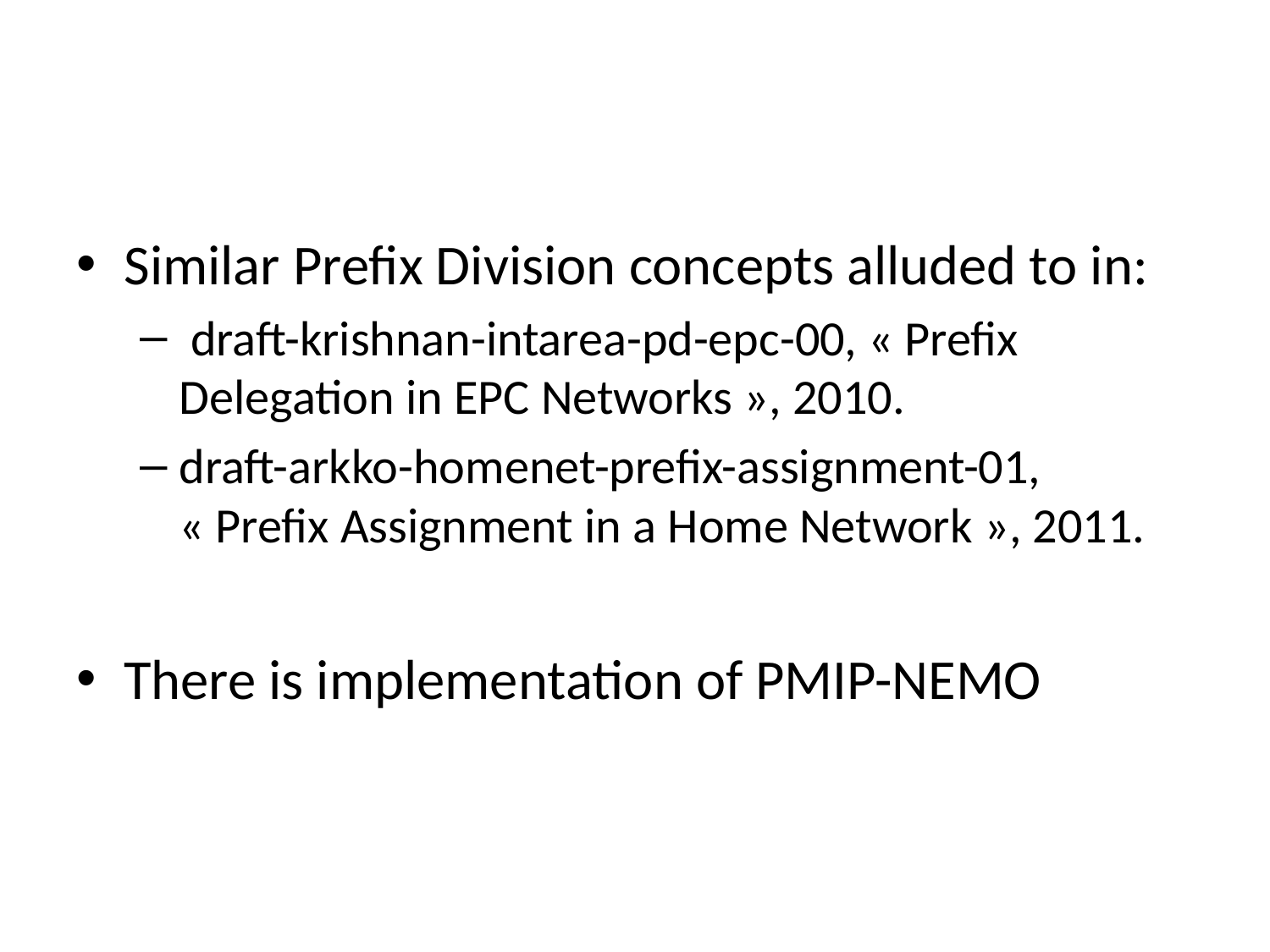

#
Similar Prefix Division concepts alluded to in:
 draft-krishnan-intarea-pd-epc-00, « Prefix Delegation in EPC Networks », 2010.
draft-arkko-homenet-prefix-assignment-01, « Prefix Assignment in a Home Network », 2011.

There is implementation of PMIP-NEMO